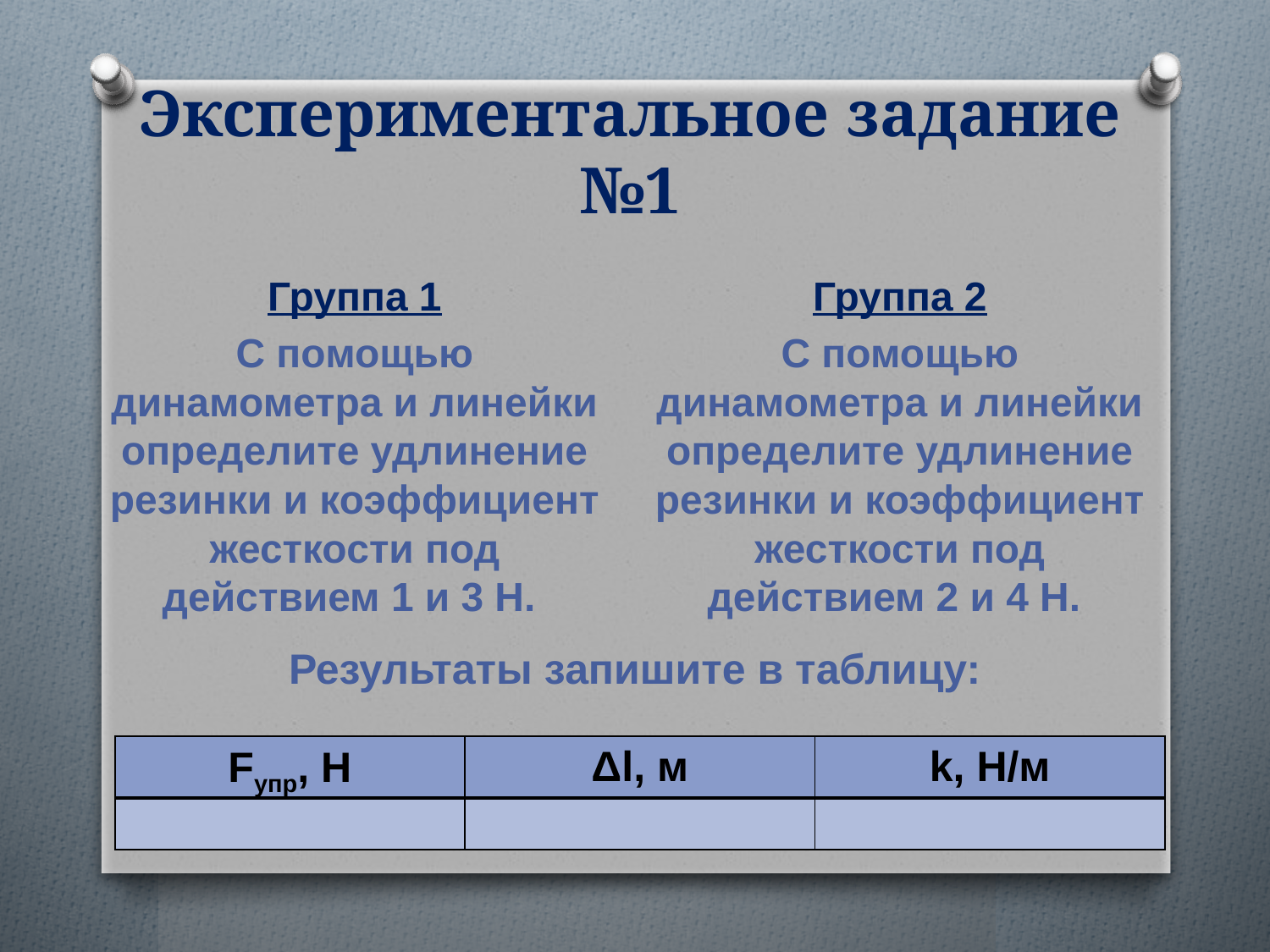

# Экспериментальное задание №1
Группа 1
С помощью динамометра и линейки определите удлинение резинки и коэффициент жесткости под действием 1 и 3 Н.
Группа 2
С помощью динамометра и линейки определите удлинение резинки и коэффициент жесткости под действием 2 и 4 Н.
Результаты запишите в таблицу:

| Fупр, Н | Δl, м | k, Н/м |
| --- | --- | --- |
|  |  |  |